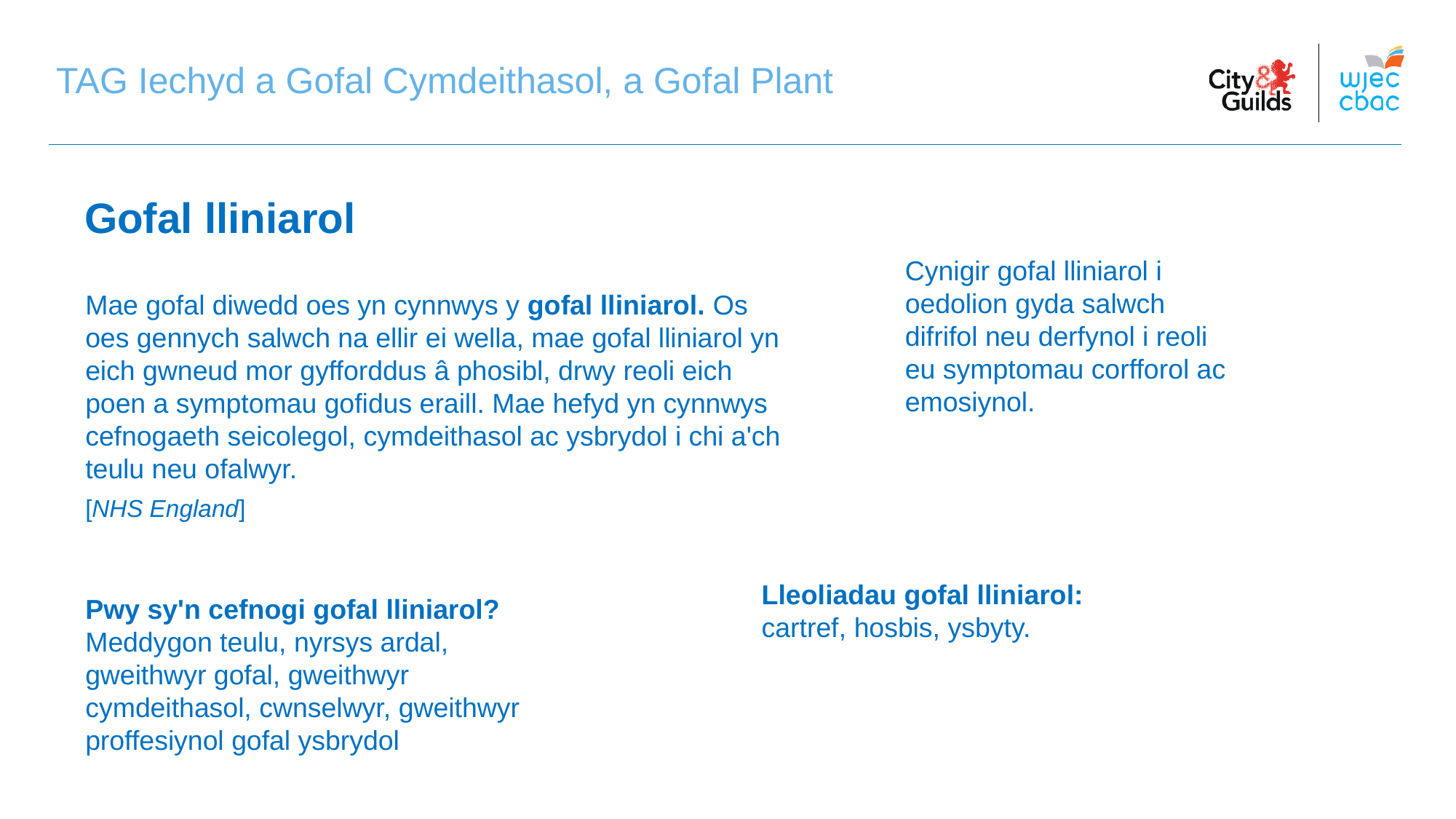

TAG Iechyd a Gofal Cymdeithasol, a Gofal Plant
Gofal lliniarol
Cynigir gofal lliniarol i oedolion gyda salwch difrifol neu derfynol i reoli eu symptomau corfforol ac emosiynol.
Mae gofal diwedd oes yn cynnwys y gofal lliniarol. Os oes gennych salwch na ellir ei wella, mae gofal lliniarol yn eich gwneud mor gyfforddus â phosibl, drwy reoli eich poen a symptomau gofidus eraill. Mae hefyd yn cynnwys cefnogaeth seicolegol, cymdeithasol ac ysbrydol i chi a'ch teulu neu ofalwyr.
[NHS England]
Lleoliadau gofal lliniarol: cartref, hosbis, ysbyty.
Pwy sy'n cefnogi gofal lliniarol?
Meddygon teulu, nyrsys ardal, gweithwyr gofal, gweithwyr cymdeithasol, cwnselwyr, gweithwyr proffesiynol gofal ysbrydol